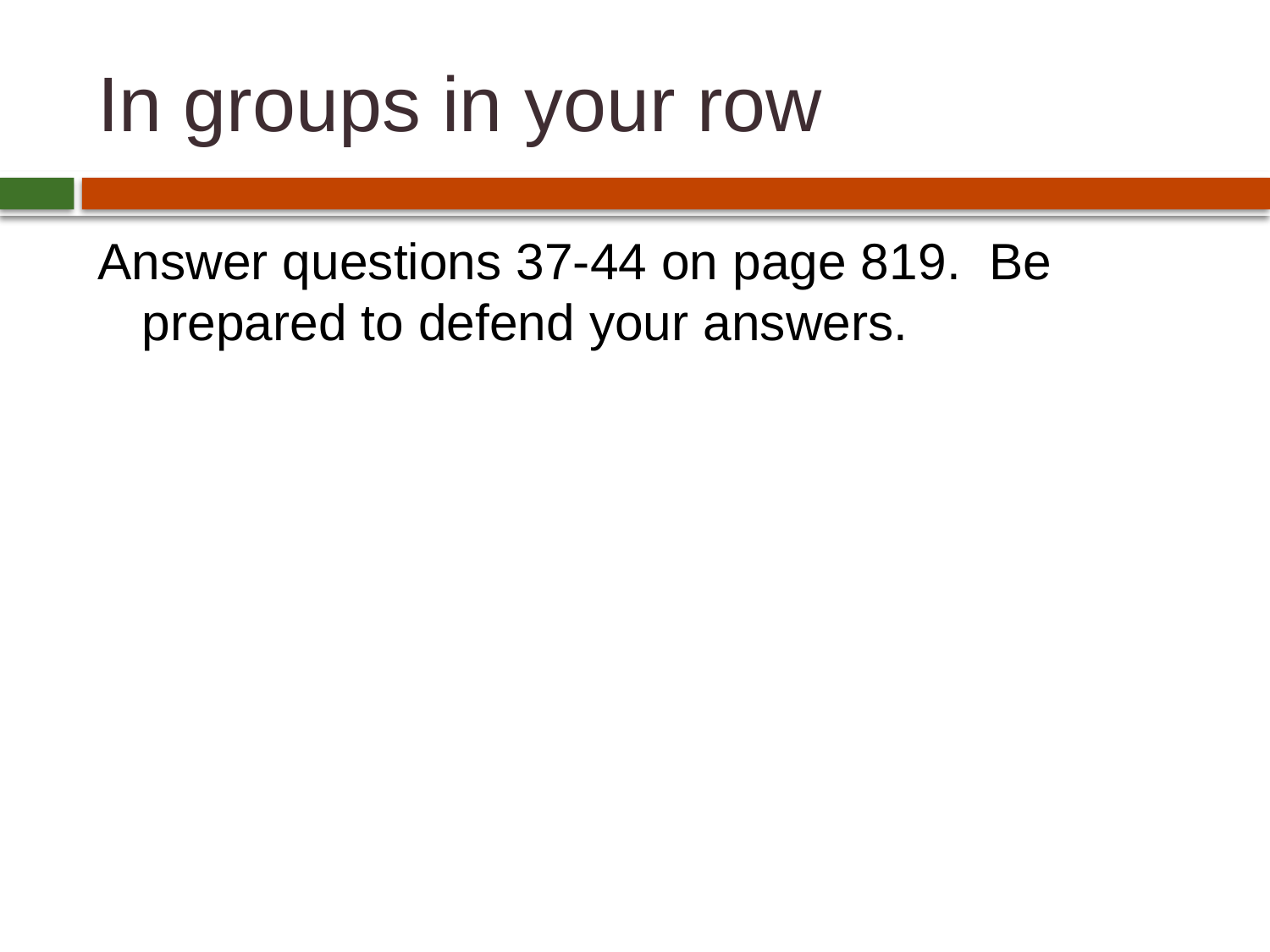

# In groups in your row
Answer questions 37-44 on page 819.  Be prepared to defend your answers.